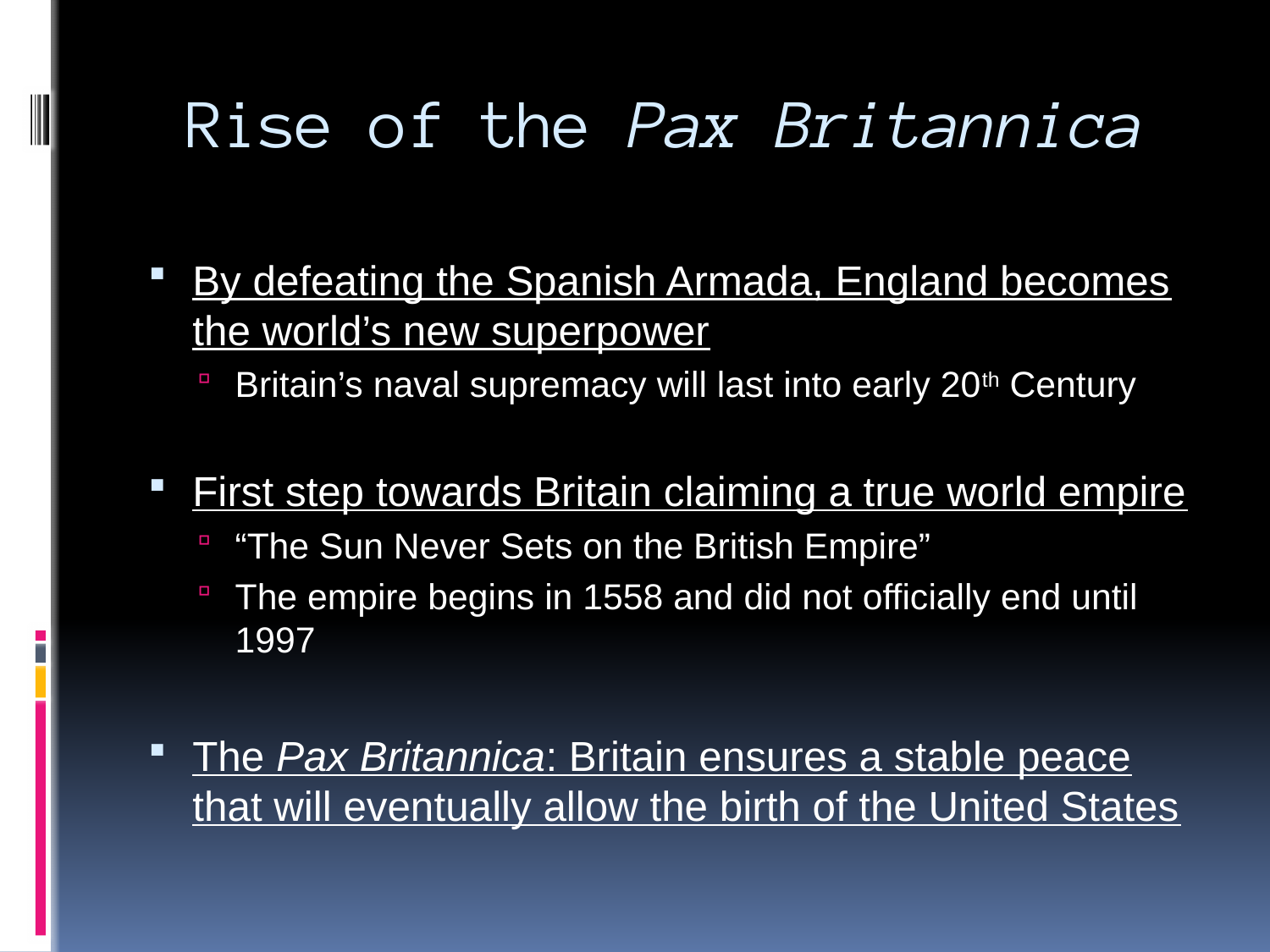

# Rise of the Pax Britannica
By defeating the Spanish Armada, England becomes the world’s new superpower
Britain’s naval supremacy will last into early 20th Century

First step towards Britain claiming a true world empire
“The Sun Never Sets on the British Empire”
The empire begins in 1558 and did not officially end until 1997

The Pax Britannica: Britain ensures a stable peace that will eventually allow the birth of the United States